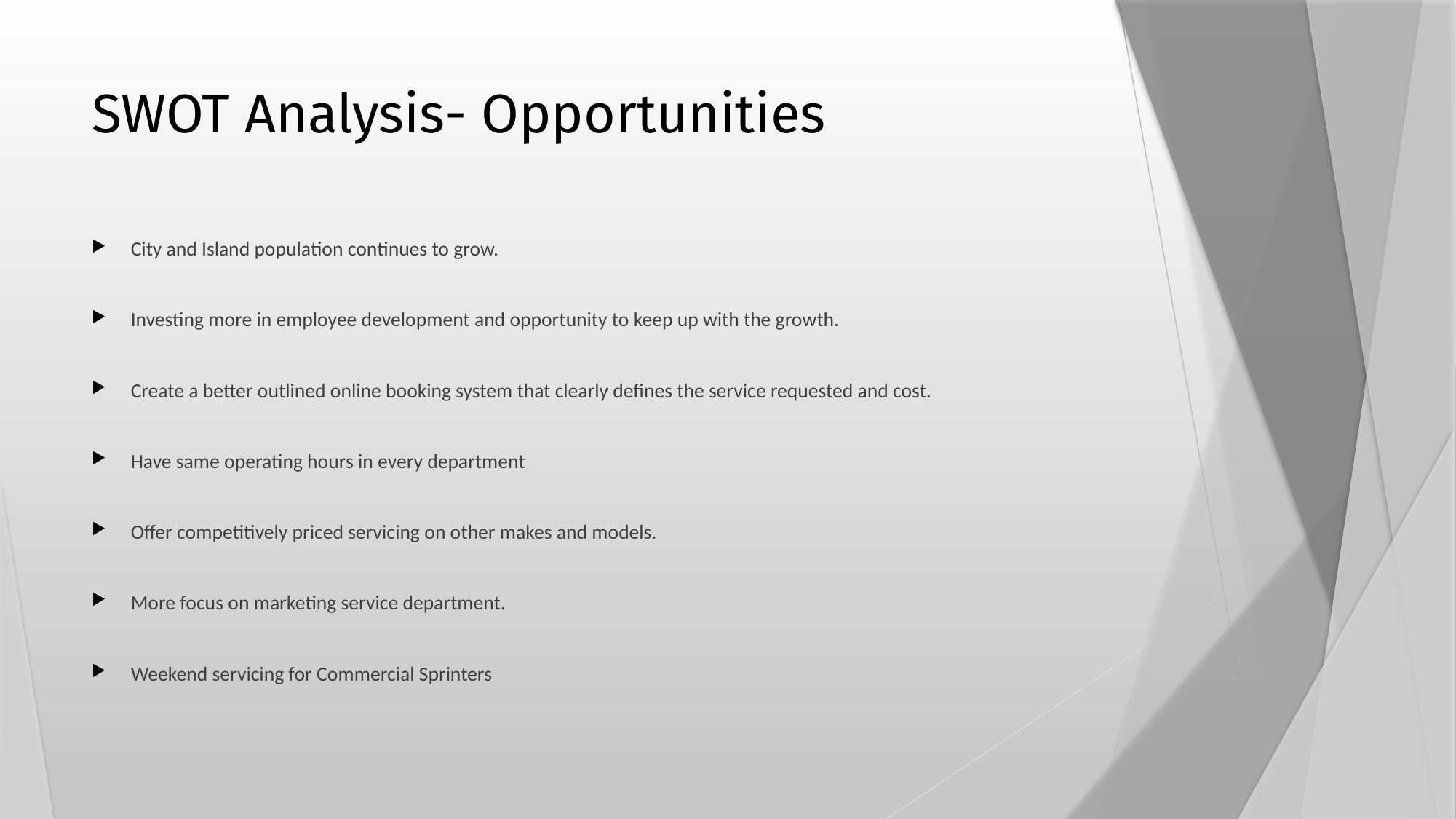

# SWOT Analysis- Opportunities
City and Island population continues to grow.

Investing more in employee development and opportunity to keep up with the growth.

Create a better outlined online booking system that clearly defines the service requested and cost.

Have same operating hours in every department

Offer competitively priced servicing on other makes and models.

More focus on marketing service department.

Weekend servicing for Commercial Sprinters